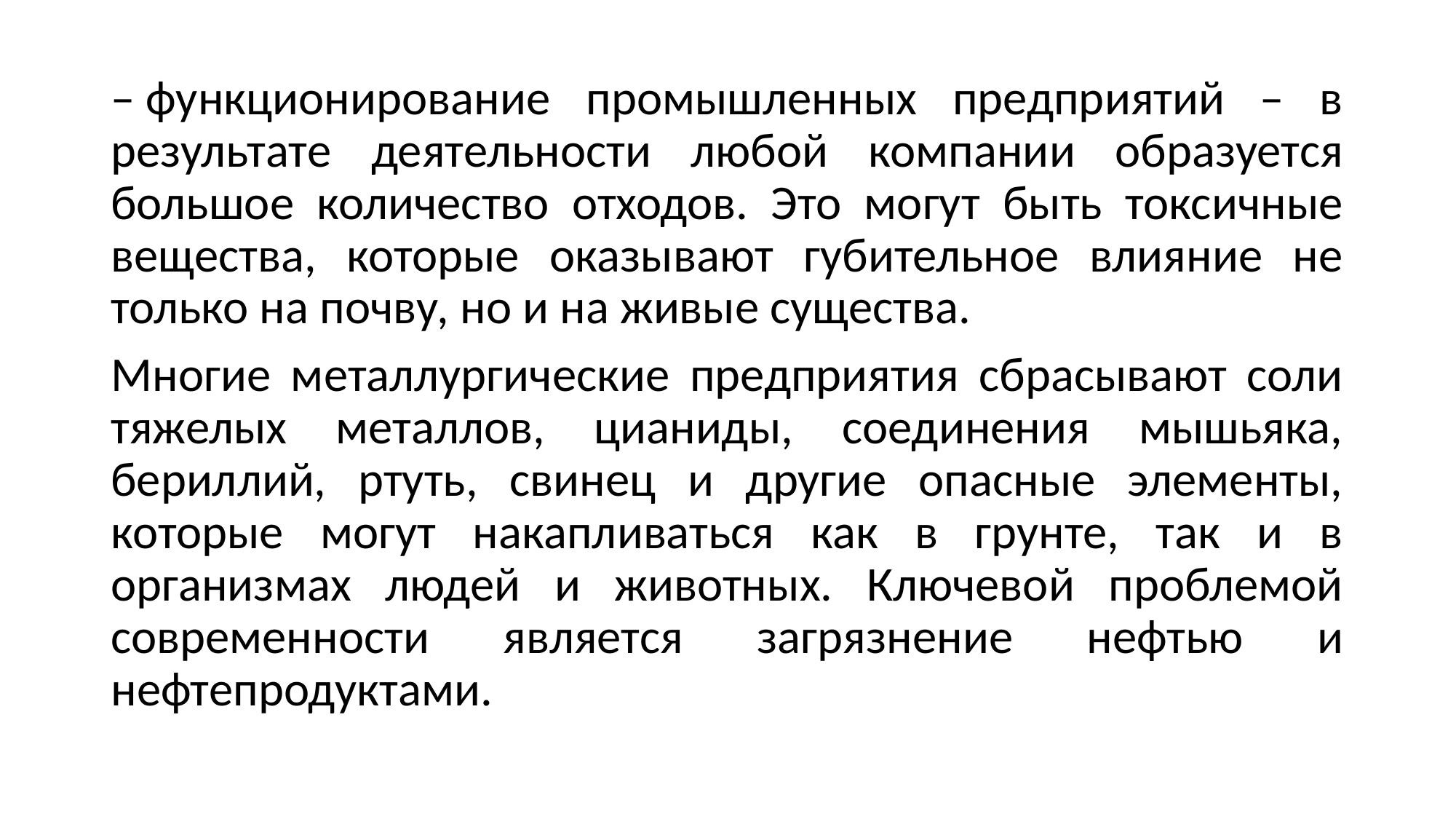

– функционирование промышленных предприятий – в результате деятельности любой компании образуется большое количество отходов. Это могут быть токсичные вещества, которые оказывают губительное влияние не только на почву, но и на живые существа.
Многие металлургические предприятия сбрасывают соли тяжелых металлов, цианиды, соединения мышьяка, бериллий, ртуть, свинец и другие опасные элементы, которые могут накапливаться как в грунте, так и в организмах людей и животных. Ключевой проблемой современности является загрязнение нефтью и нефтепродуктами.